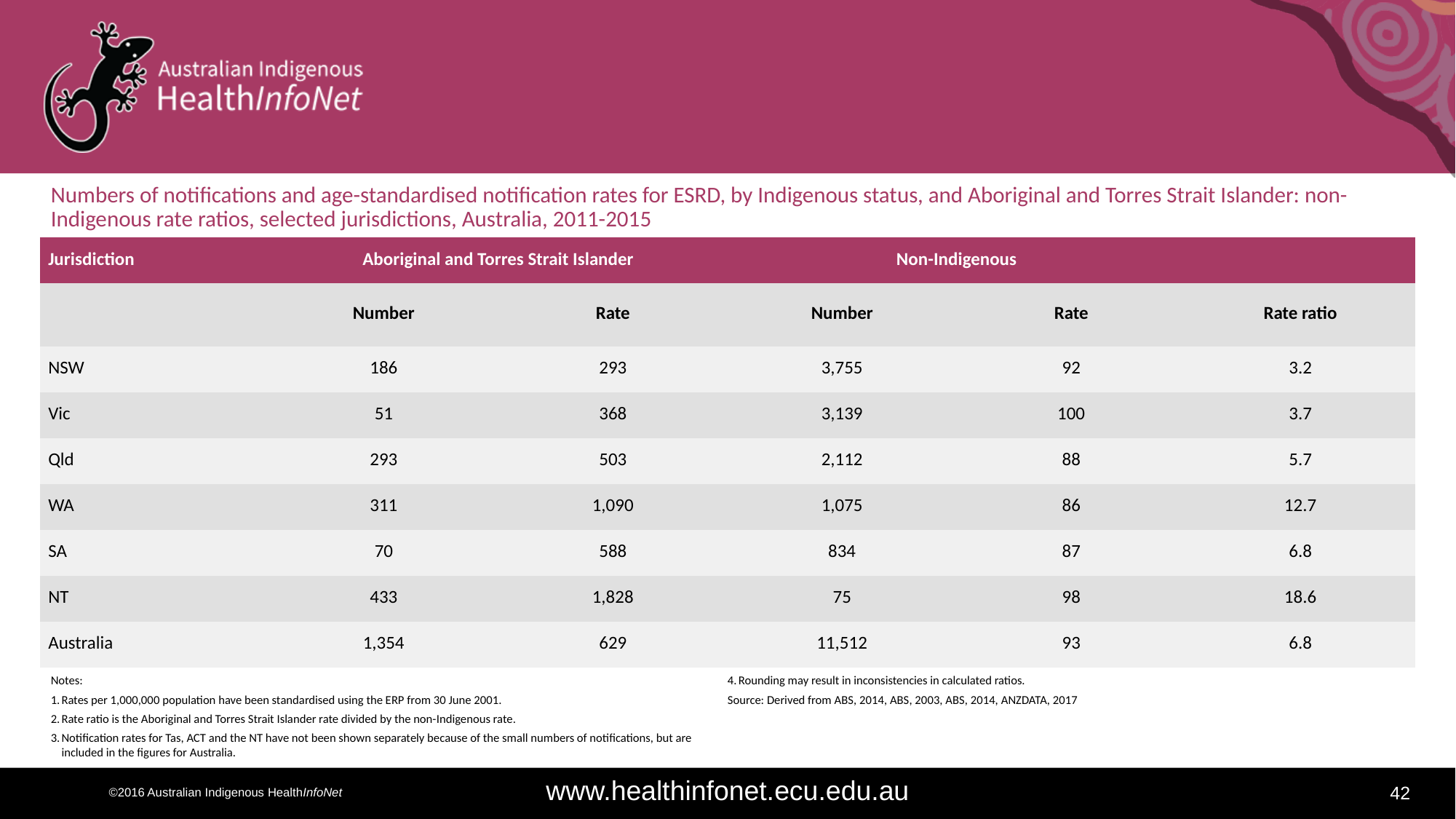

# Numbers of notifications and age-standardised notification rates for ESRD, by Indigenous status, and Aboriginal and Torres Strait Islander: non-Indigenous rate ratios, selected jurisdictions, Australia, 2011-2015
| Jurisdiction | Aboriginal and Torres Strait Islander |  | Non-Indigenous |  |  |
| --- | --- | --- | --- | --- | --- |
|  | Number | Rate | Number | Rate | Rate ratio |
| NSW | 186 | 293 | 3,755 | 92 | 3.2 |
| Vic | 51 | 368 | 3,139 | 100 | 3.7 |
| Qld | 293 | 503 | 2,112 | 88 | 5.7 |
| WA | 311 | 1,090 | 1,075 | 86 | 12.7 |
| SA | 70 | 588 | 834 | 87 | 6.8 |
| NT | 433 | 1,828 | 75 | 98 | 18.6 |
| Australia | 1,354 | 629 | 11,512 | 93 | 6.8 |
Notes:
Rates per 1,000,000 population have been standardised using the ERP from 30 June 2001.
Rate ratio is the Aboriginal and Torres Strait Islander rate divided by the non-Indigenous rate.
Notification rates for Tas, ACT and the NT have not been shown separately because of the small numbers of notifications, but are included in the figures for Australia.
Rounding may result in inconsistencies in calculated ratios.
Source: Derived from ABS, 2014, ABS, 2003, ABS, 2014, ANZDATA, 2017